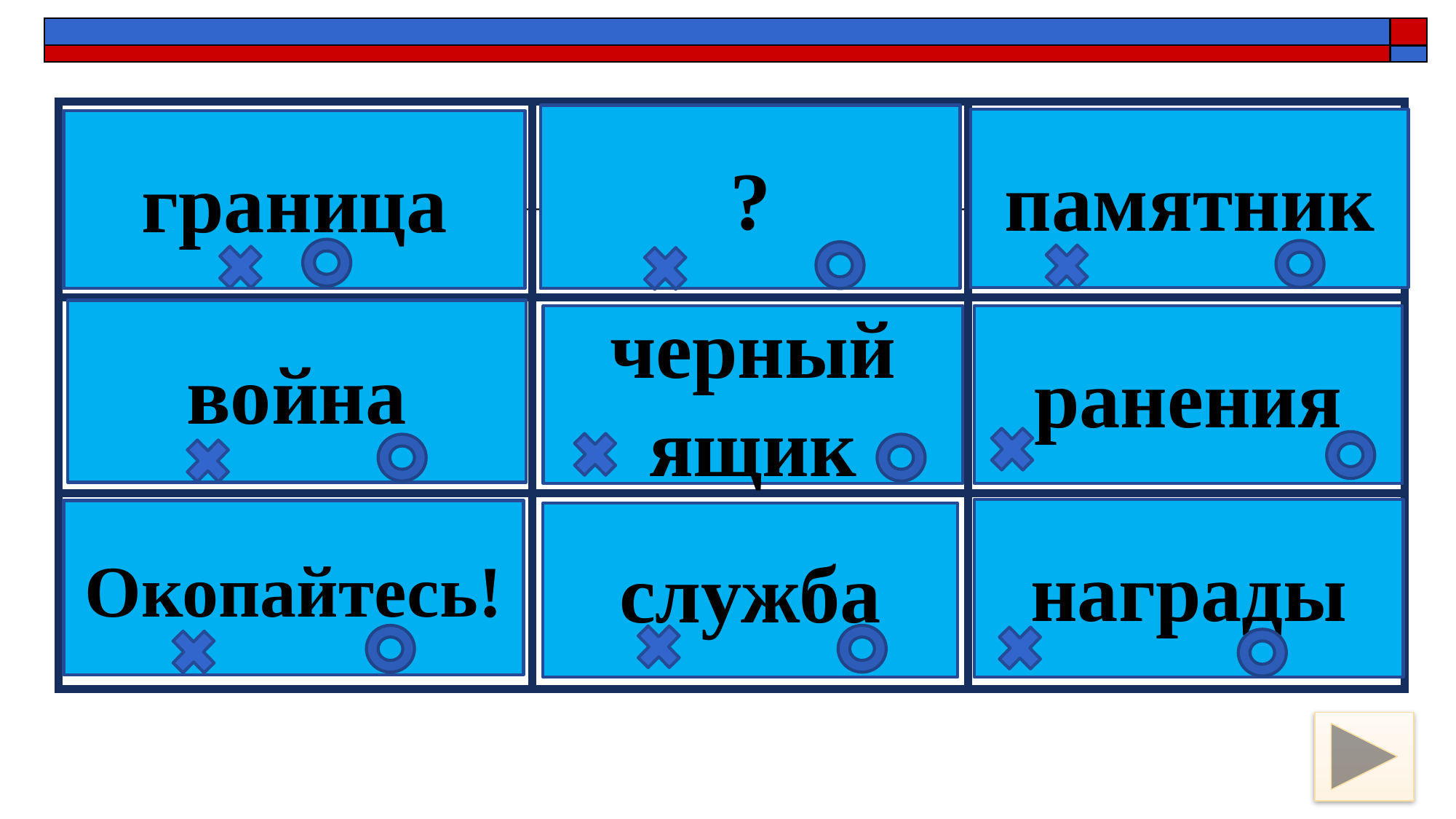

|  |  |  |
| --- | --- | --- |
|  |  |  |
|  |  |  |
?
памятник
граница

война
черный ящик
ранения

награды
Окопайтесь!
служба